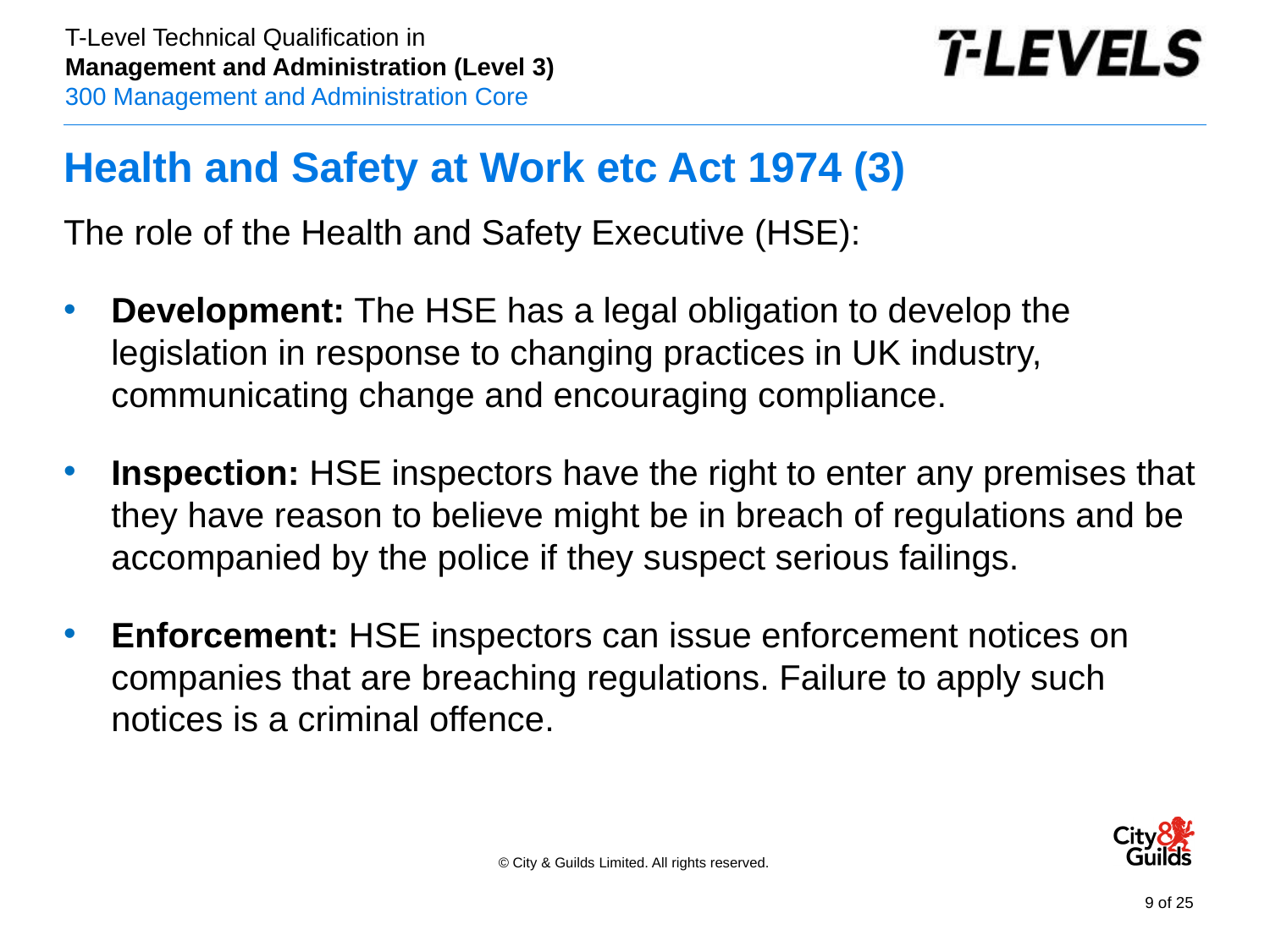

# Health and Safety at Work etc Act 1974 (3)
The role of the Health and Safety Executive (HSE):
Development: The HSE has a legal obligation to develop the legislation in response to changing practices in UK industry, communicating change and encouraging compliance.
Inspection: HSE inspectors have the right to enter any premises that they have reason to believe might be in breach of regulations and be accompanied by the police if they suspect serious failings.
Enforcement: HSE inspectors can issue enforcement notices on companies that are breaching regulations. Failure to apply such notices is a criminal offence.